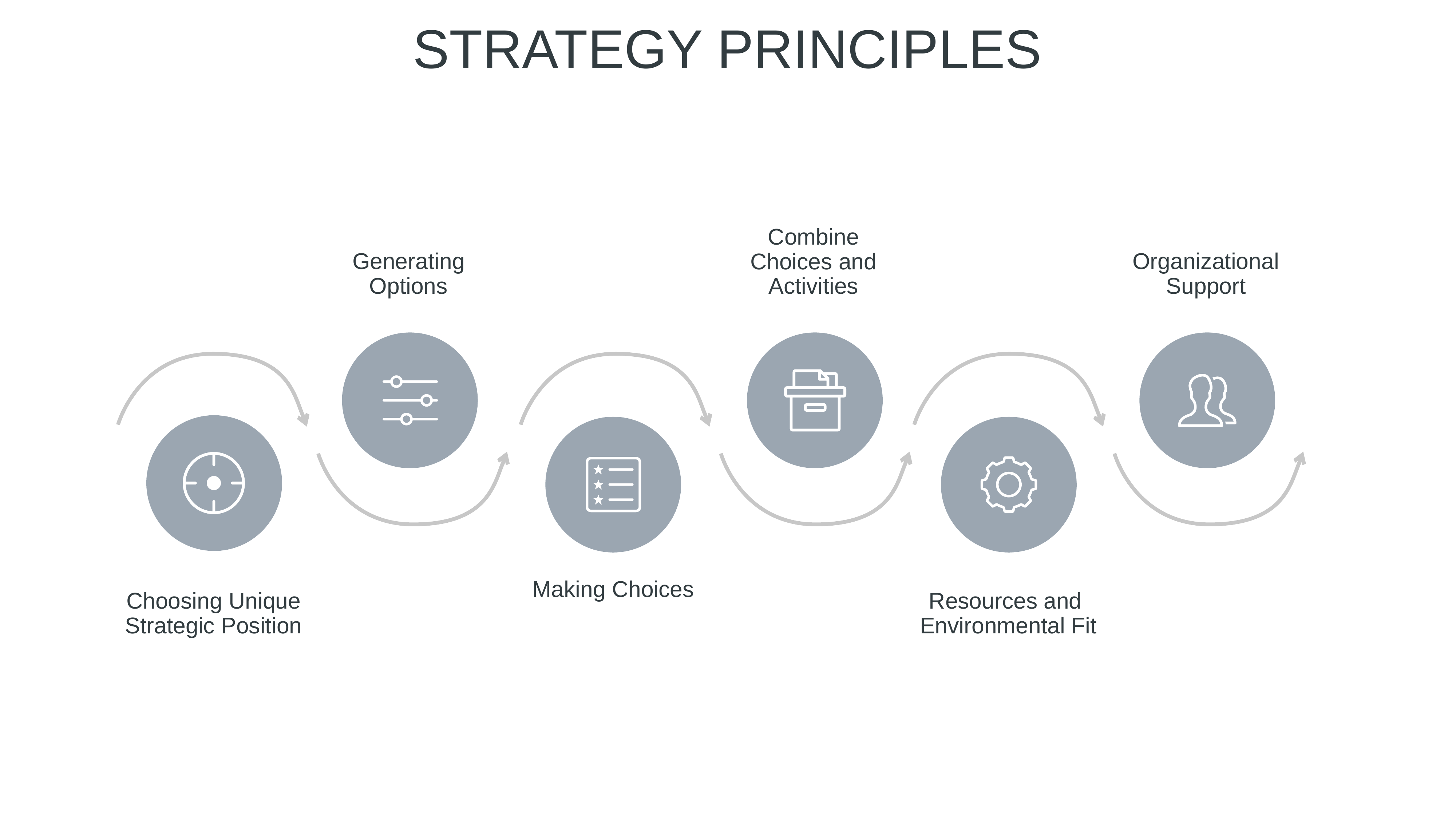

Strategy Principles
Combine Choices and Activities
Generating Options
Organizational Support

Making Choices
Choosing Unique
Strategic Position
Resources and
Environmental Fit